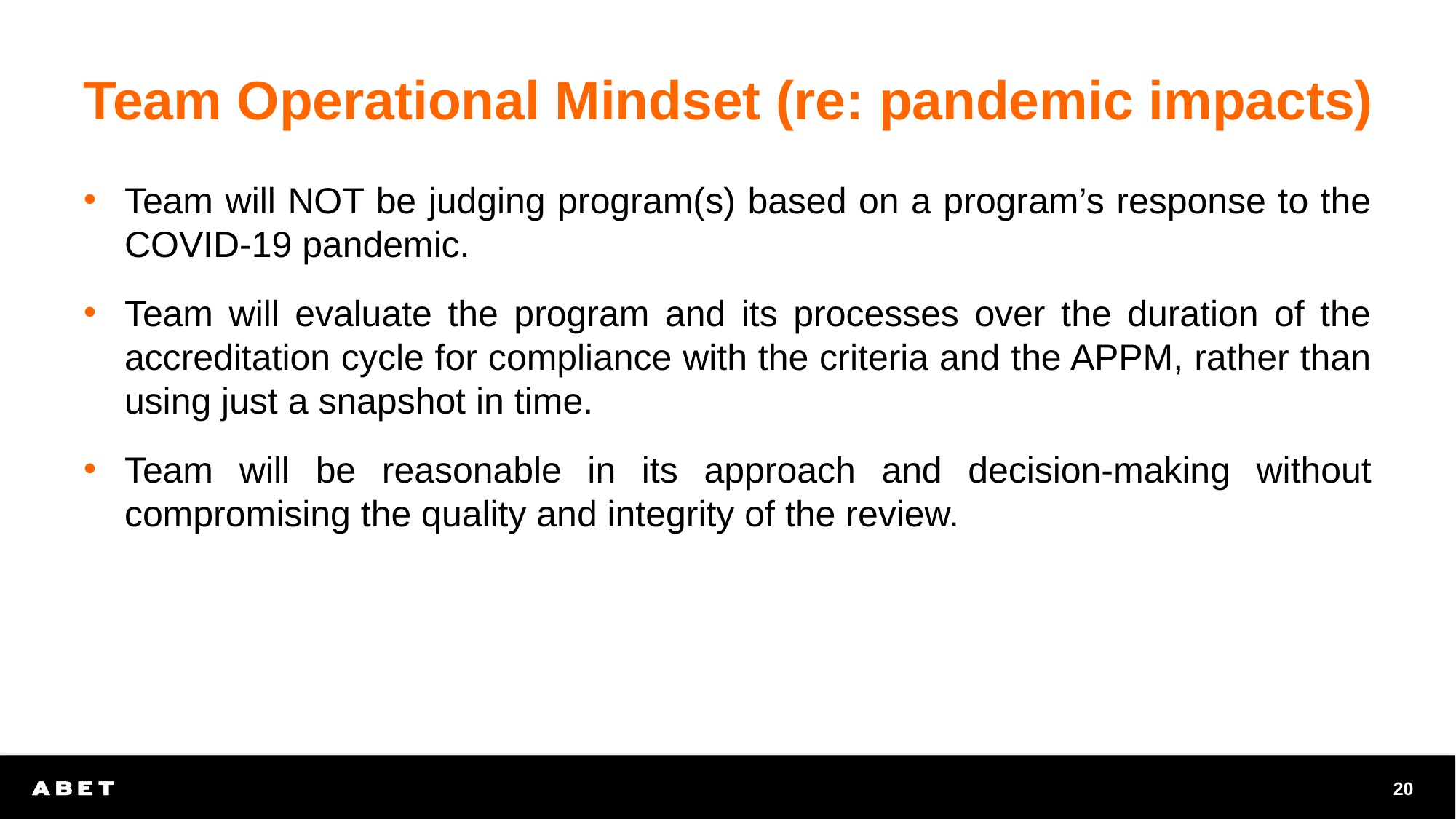

# Team Operational Mindset (re: pandemic impacts)
Team will NOT be judging program(s) based on a program’s response to the COVID-19 pandemic.
Team will evaluate the program and its processes over the duration of the accreditation cycle for compliance with the criteria and the APPM, rather than using just a snapshot in time.
Team will be reasonable in its approach and decision-making without compromising the quality and integrity of the review.